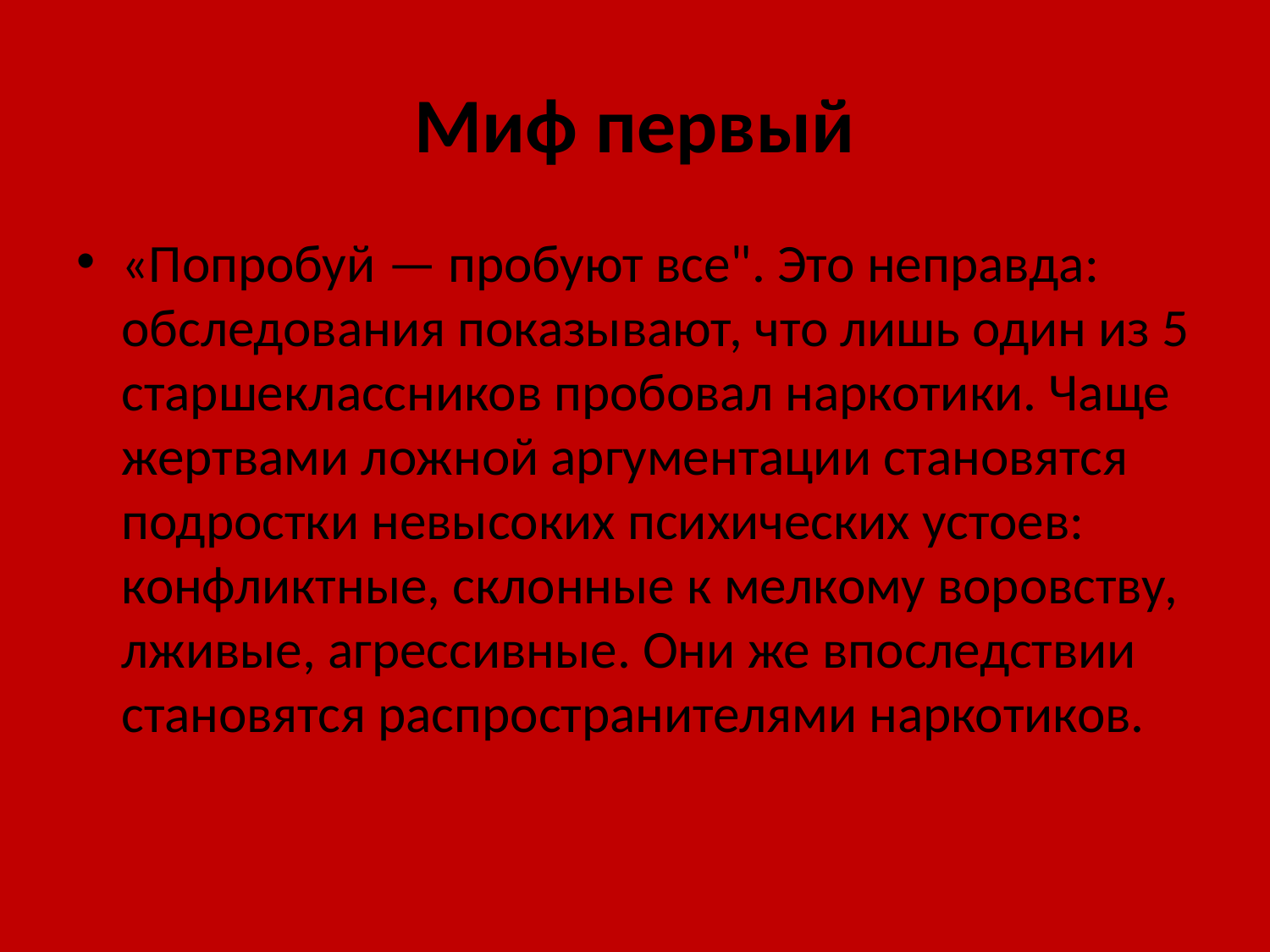

# Миф первый
«Попробуй — пробуют все". Это неправда: обследования показывают, что лишь один из 5 старшеклассников пробовал наркотики. Чаще жертвами ложной аргументации становятся подростки невысоких психических устоев: конфликтные, склонные к мелкому воровству, лживые, агрессивные. Они же впоследствии становятся распространителями наркотиков.